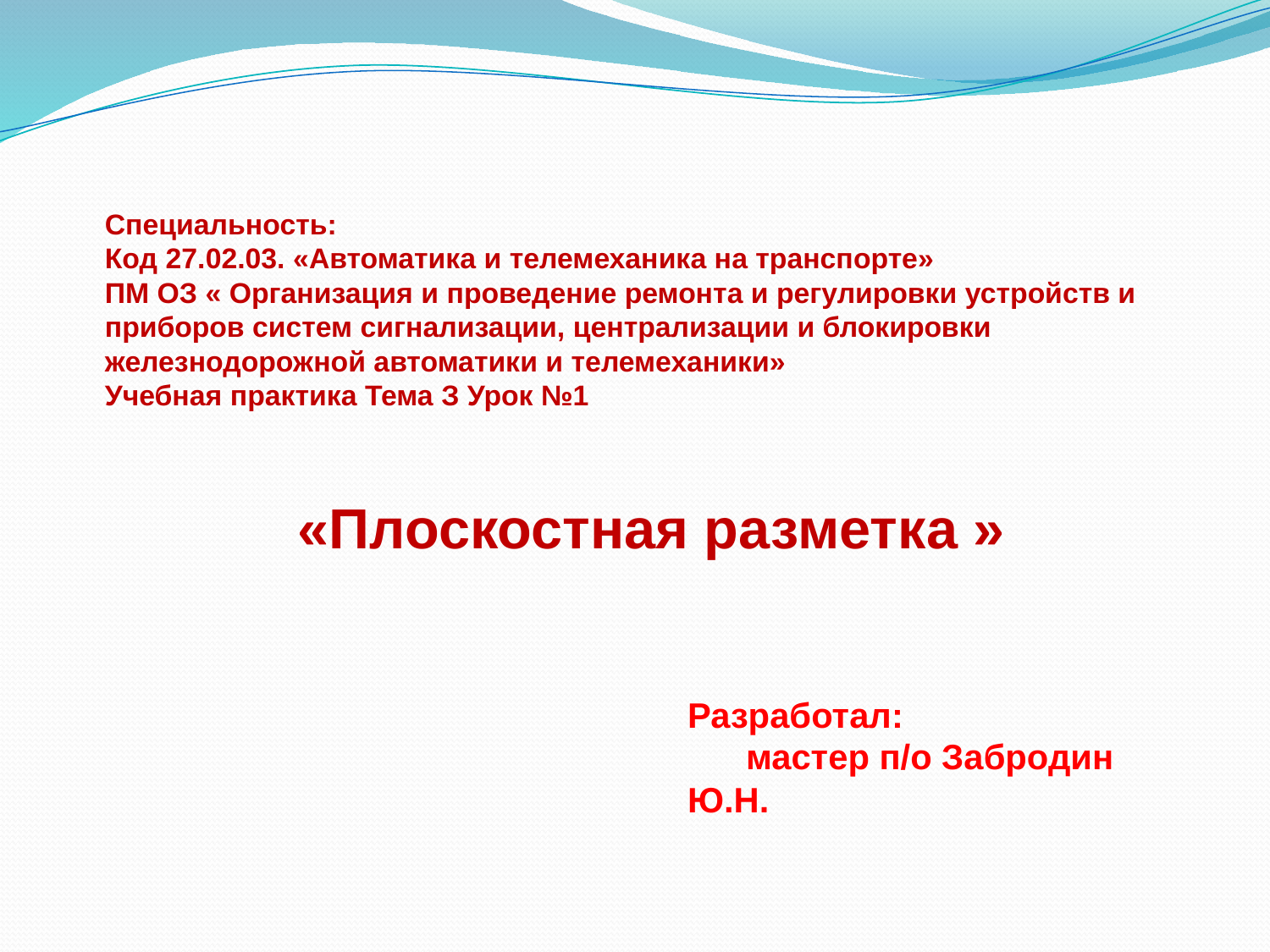

# Специальность: Код 27.02.03. «Автоматика и телемеханика на транспорте» ПМ ОЗ « Организация и проведение ремонта и регулировки устройств и приборов систем сигнализации, централизации и блокировки железнодорожной автоматики и телемеханики» Учебная практика Тема З Урок №1
«Плоскостная разметка »

Разработал:                                     мастер п/о Забродин Ю.Н.